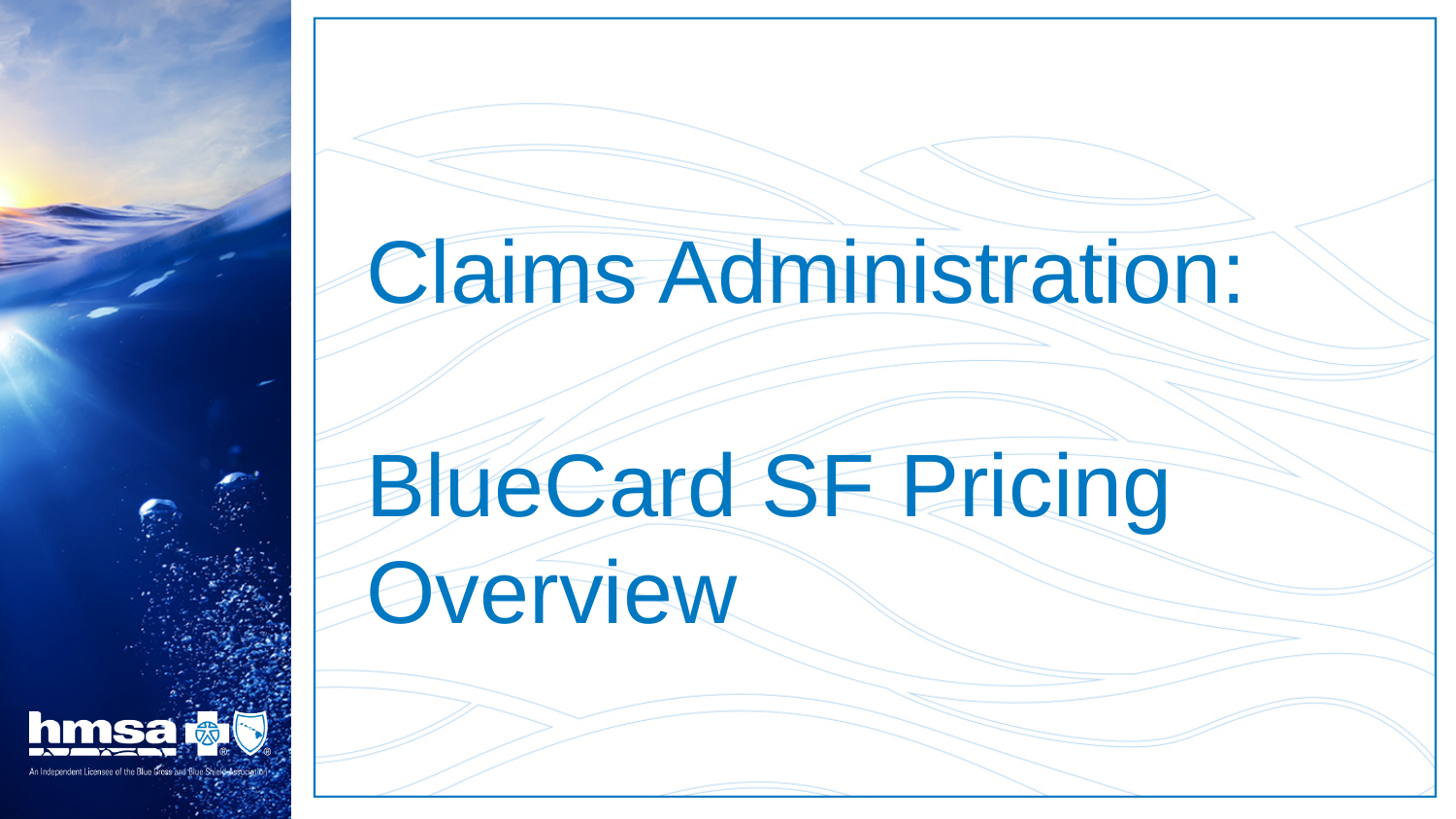

# Claims Administration: BlueCard SF Pricing Overview